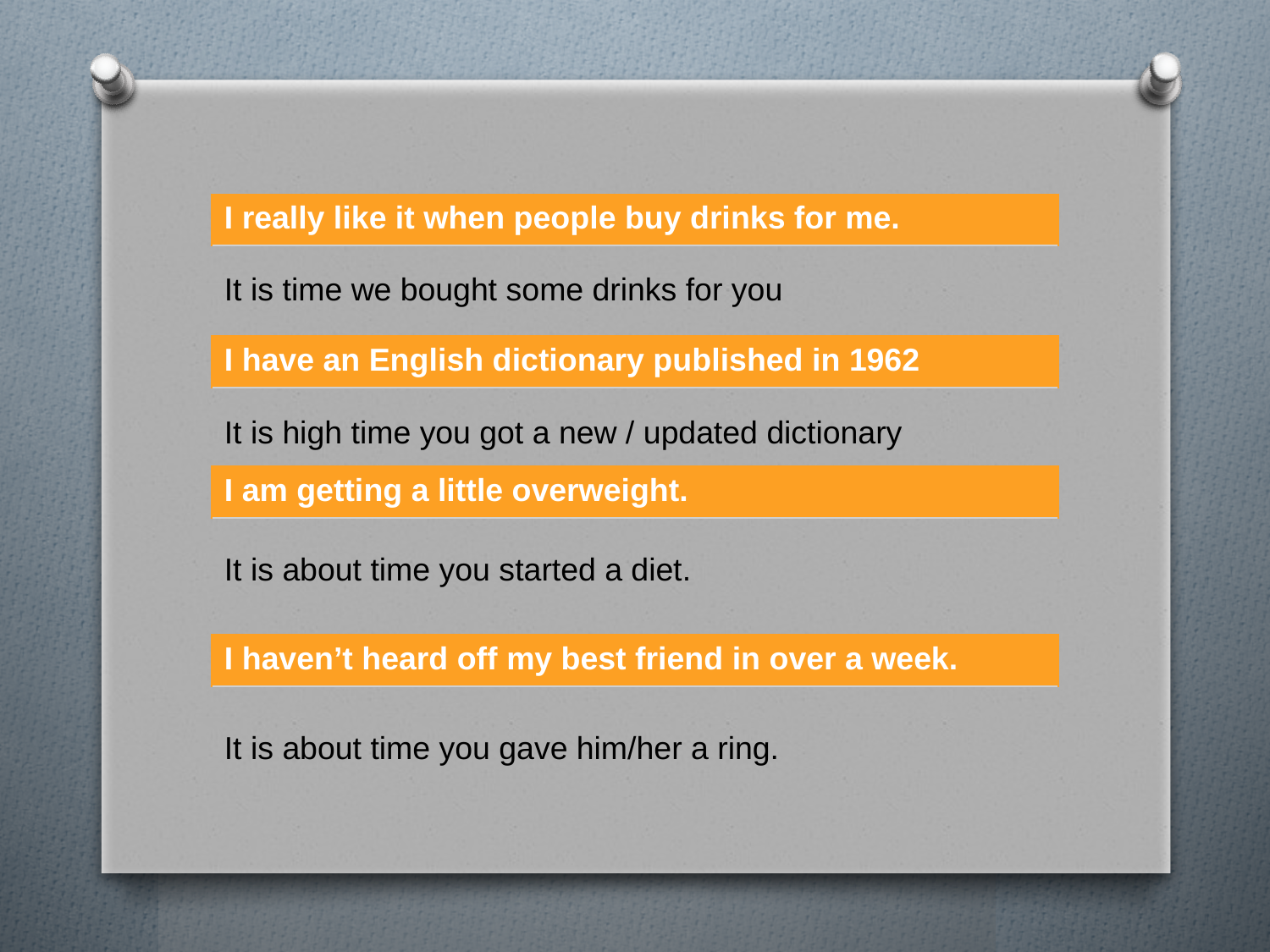

| I really like it when people buy drinks for me. |
| --- |
It is time we bought some drinks for you
| I have an English dictionary published in 1962 |
| --- |
It is high time you got a new / updated dictionary
| I am getting a little overweight. |
| --- |
It is about time you started a diet.
| I haven’t heard off my best friend in over a week. |
| --- |
It is about time you gave him/her a ring.